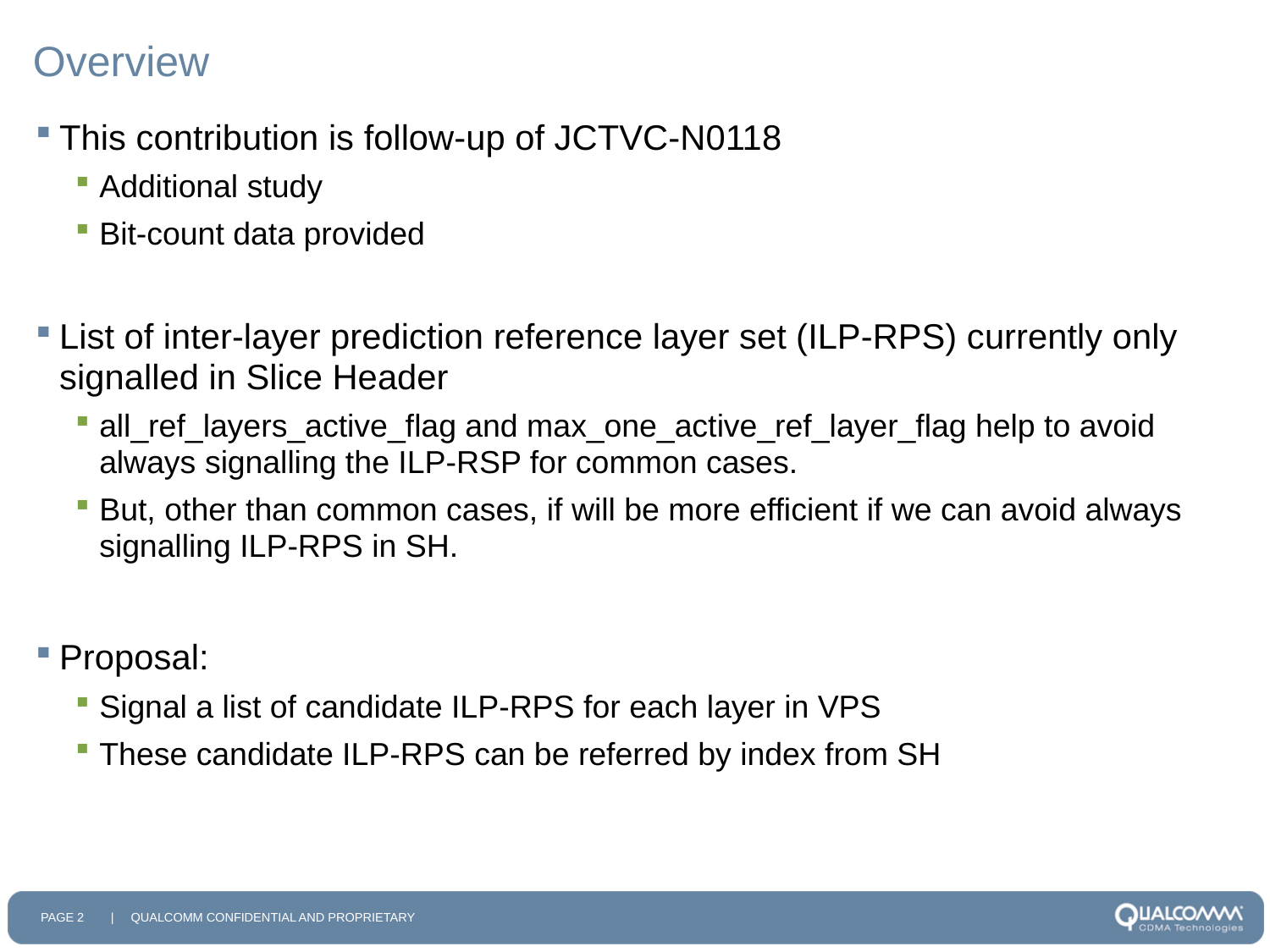

# Overview
This contribution is follow-up of JCTVC-N0118
Additional study
Bit-count data provided

List of inter-layer prediction reference layer set (ILP-RPS) currently only signalled in Slice Header
all_ref_layers_active_flag and max_one_active_ref_layer_flag help to avoid always signalling the ILP-RSP for common cases.
But, other than common cases, if will be more efficient if we can avoid always signalling ILP-RPS in SH.

Proposal:
Signal a list of candidate ILP-RPS for each layer in VPS
These candidate ILP-RPS can be referred by index from SH